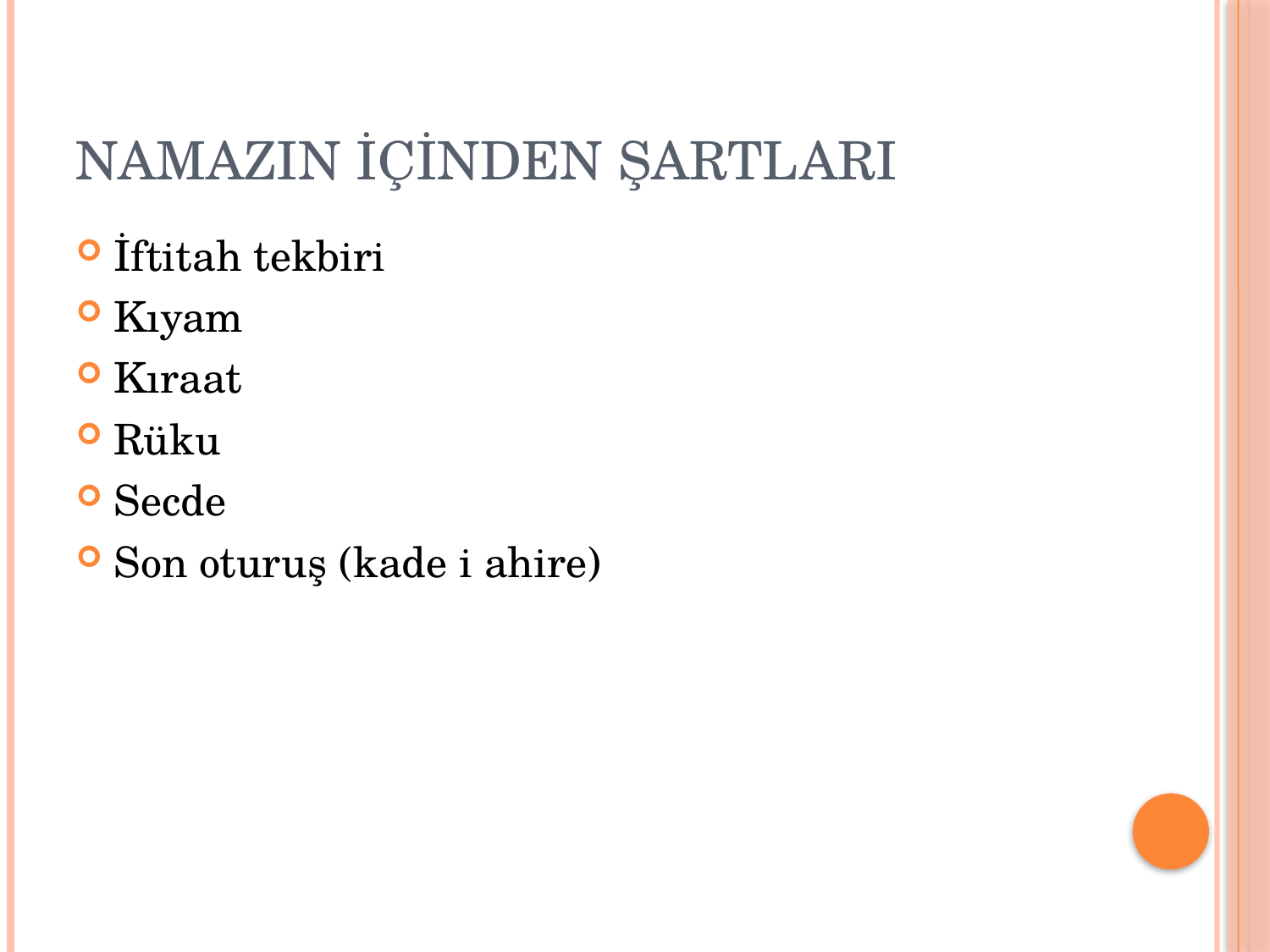

# Namazın içinden şartları
İftitah tekbiri
Kıyam
Kıraat
Rüku
Secde
Son oturuş (kade i ahire)